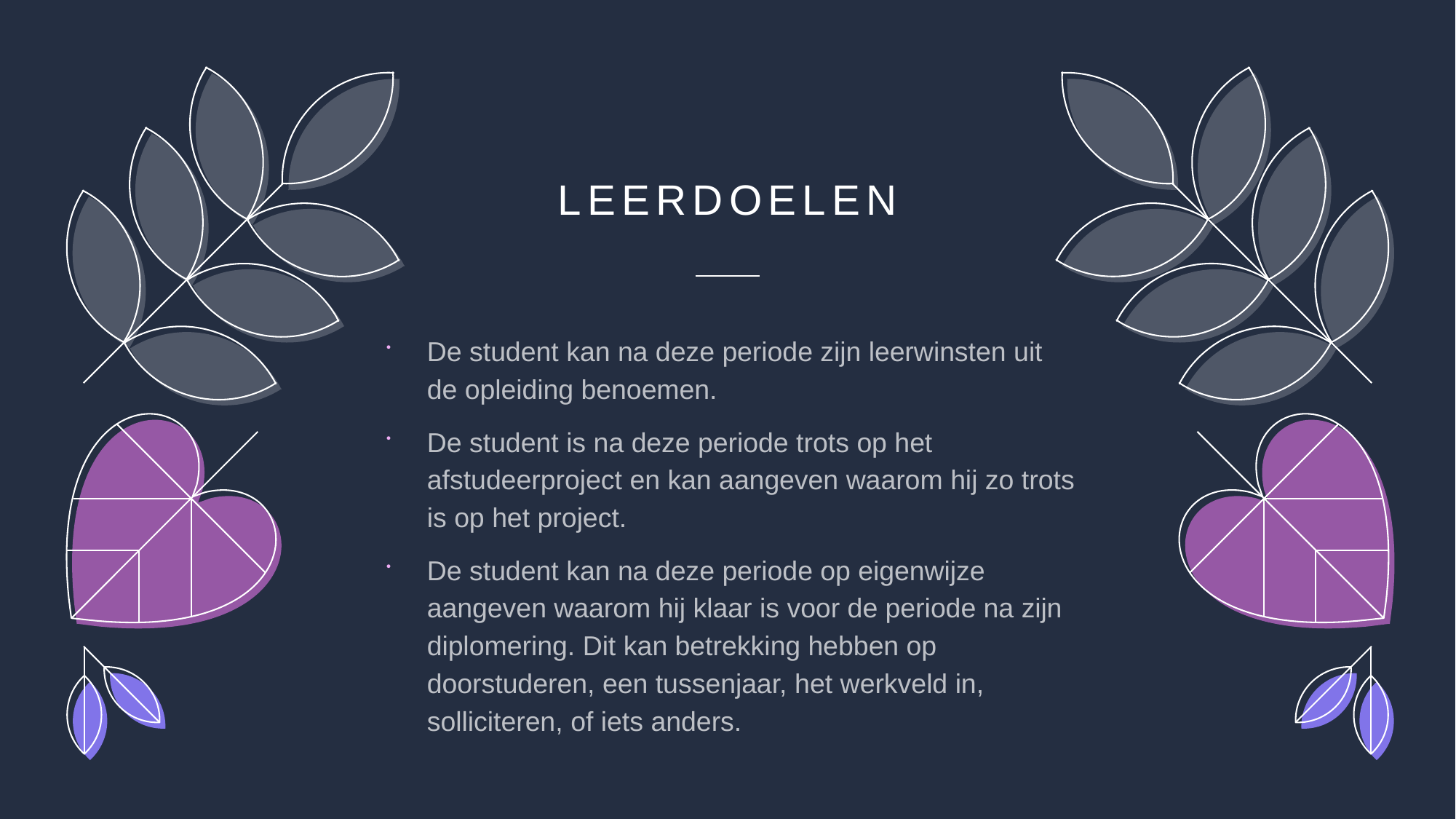

# Leerdoelen
De student kan na deze periode zijn leerwinsten uit de opleiding benoemen.
De student is na deze periode trots op het afstudeerproject en kan aangeven waarom hij zo trots is op het project.
De student kan na deze periode op eigenwijze aangeven waarom hij klaar is voor de periode na zijn diplomering. Dit kan betrekking hebben op doorstuderen, een tussenjaar, het werkveld in, solliciteren, of iets anders.